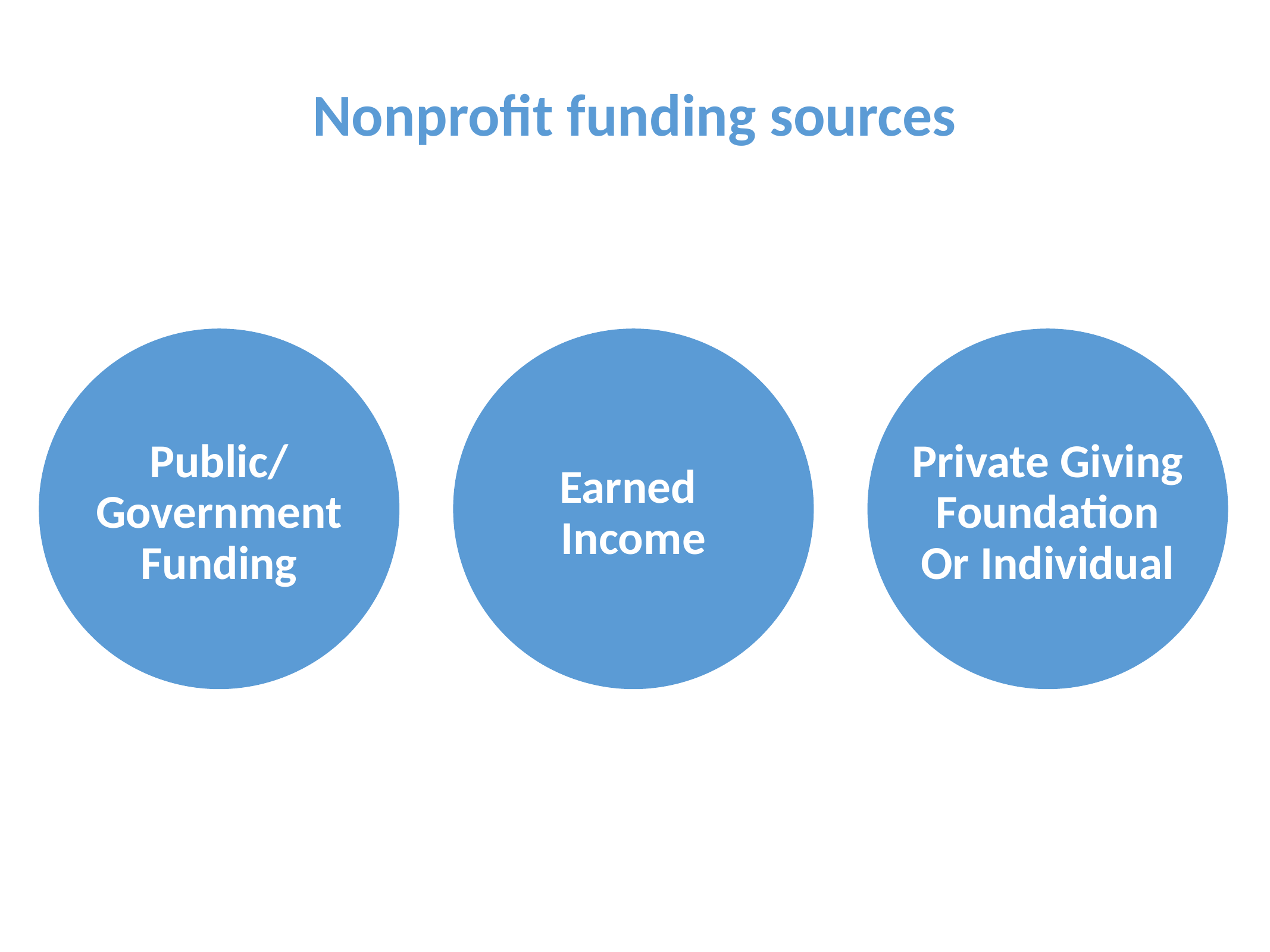

Nonprofit funding sources

Public/
Government Funding
Private Giving
Foundation
Or Individual
Earned
Income